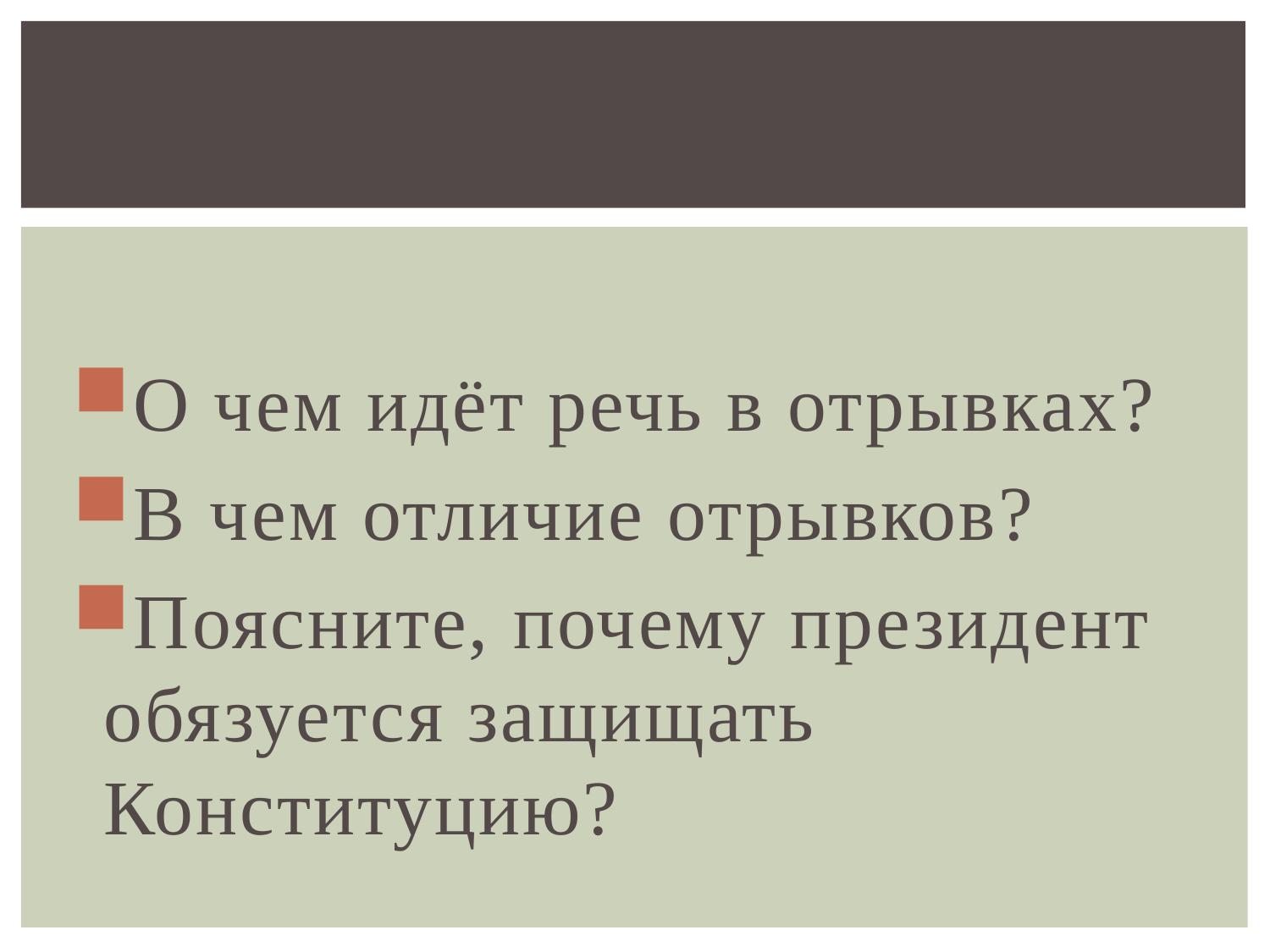

О чем идёт речь в отрывках?
В чем отличие отрывков?
Поясните, почему президент обязуется защищать Конституцию?